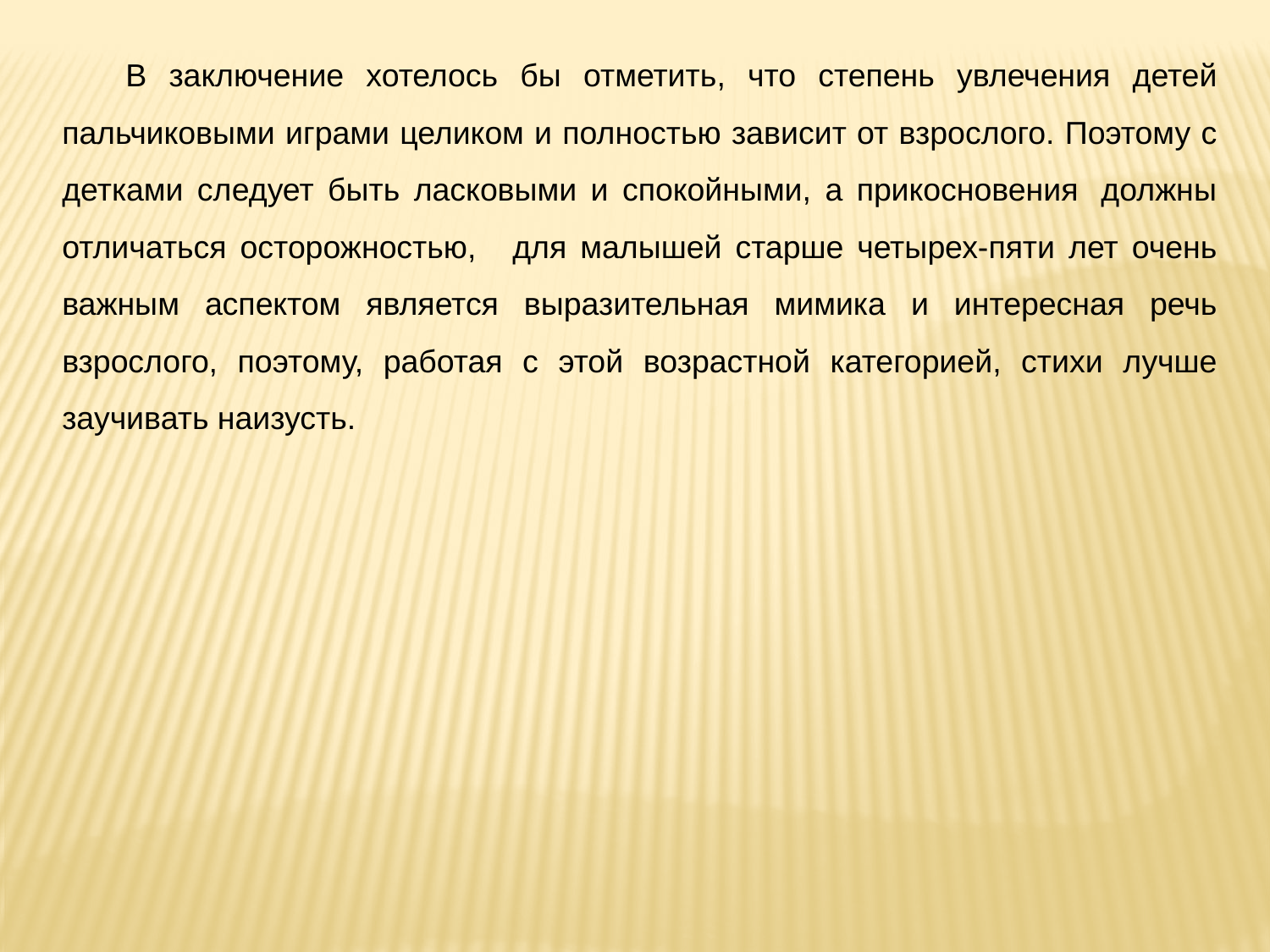

В заключение хотелось бы отметить, что степень увлечения детей пальчиковыми играми целиком и полностью зависит от взрослого. Поэтому с детками следует быть ласковыми и спокойными, а прикосновения  должны отличаться осторожностью,   для малышей старше четырех-пяти лет очень важным аспектом является выразительная мимика и интересная речь взрослого, поэтому, работая с этой возрастной категорией, стихи лучше заучивать наизусть.